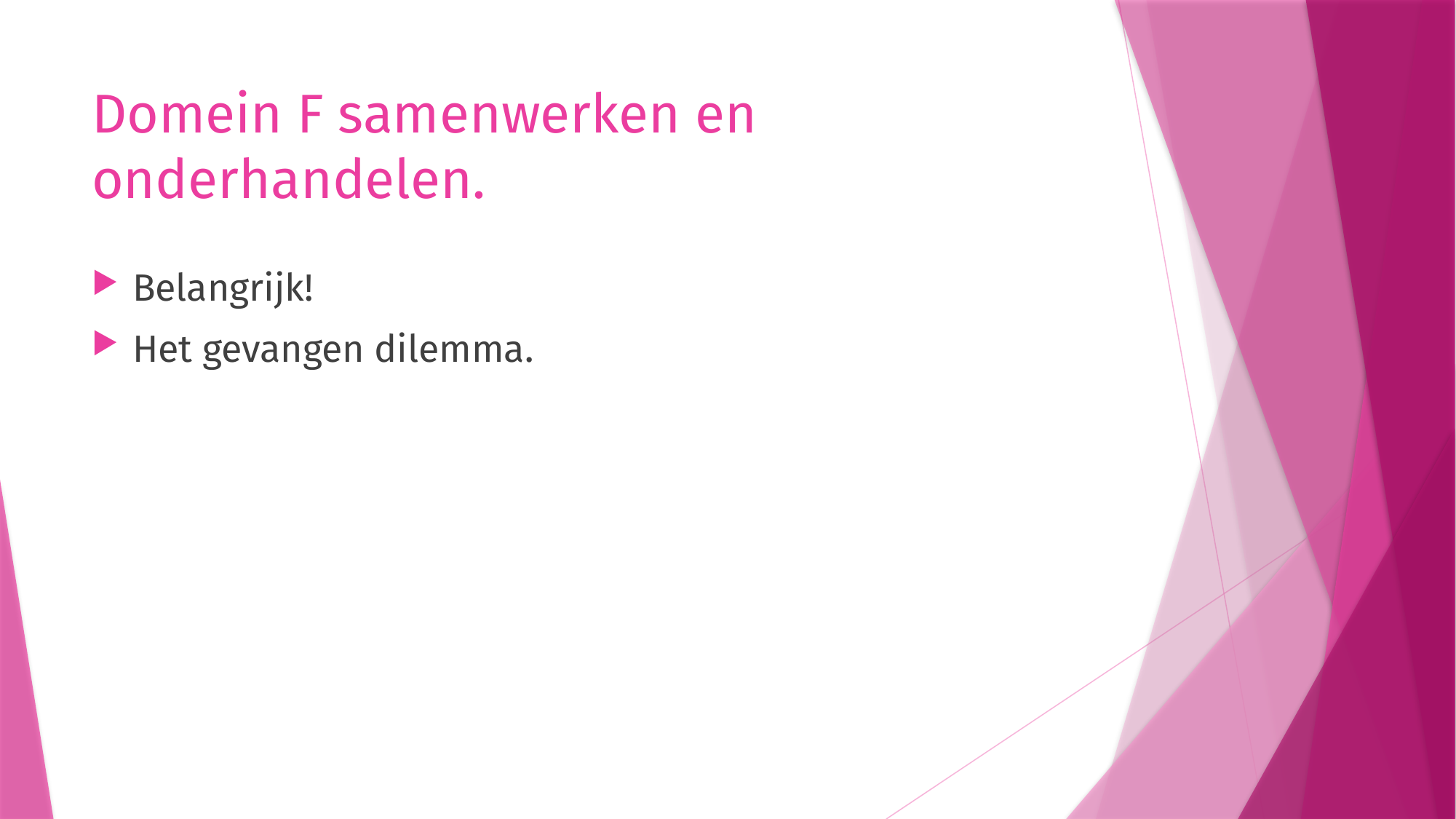

# Domein F samenwerken en onderhandelen.
Belangrijk!
Het gevangen dilemma.